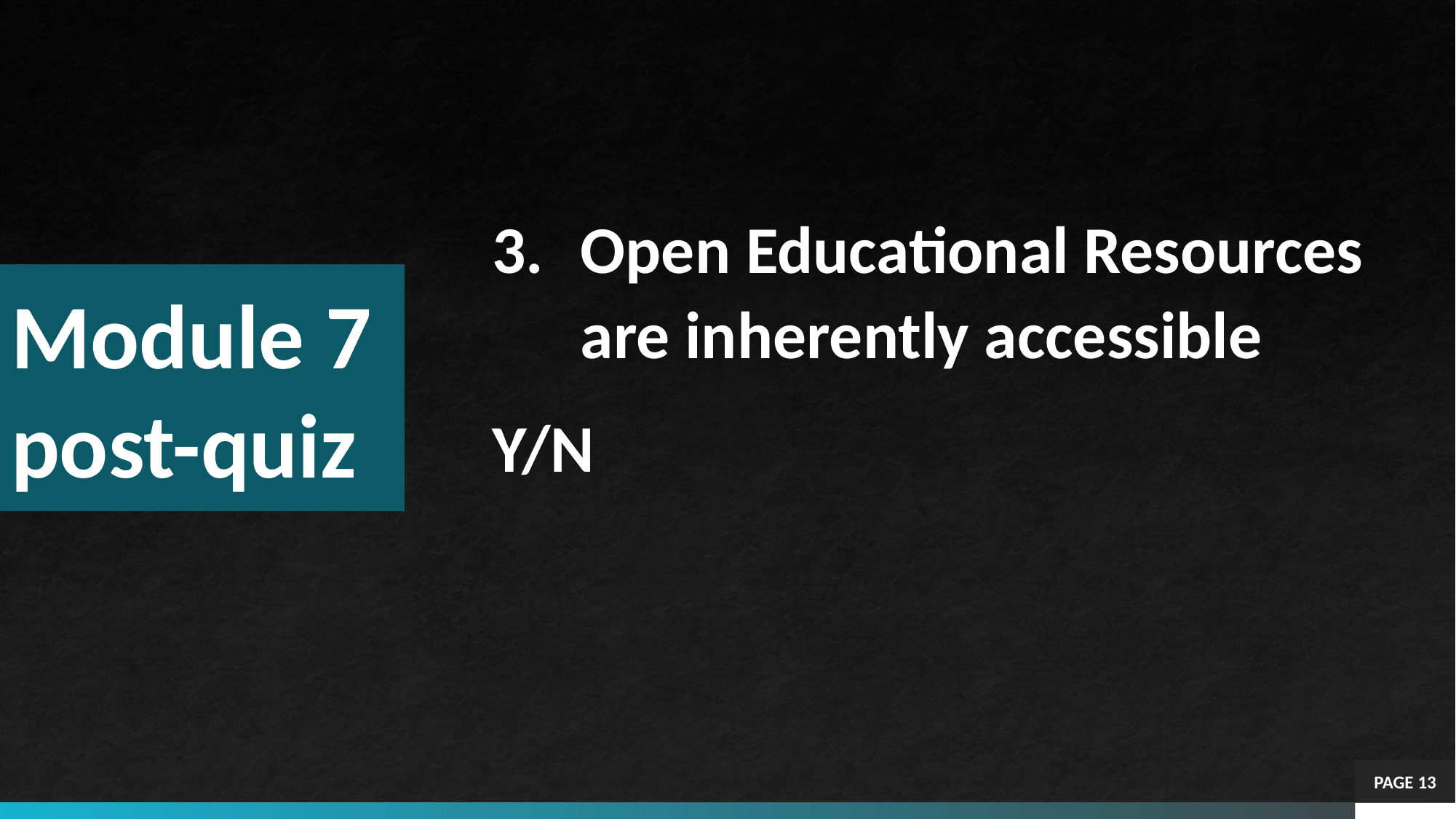

Open Educational Resources are inherently accessible
Y/N

# Module 7 post-quiz
PAGE 13